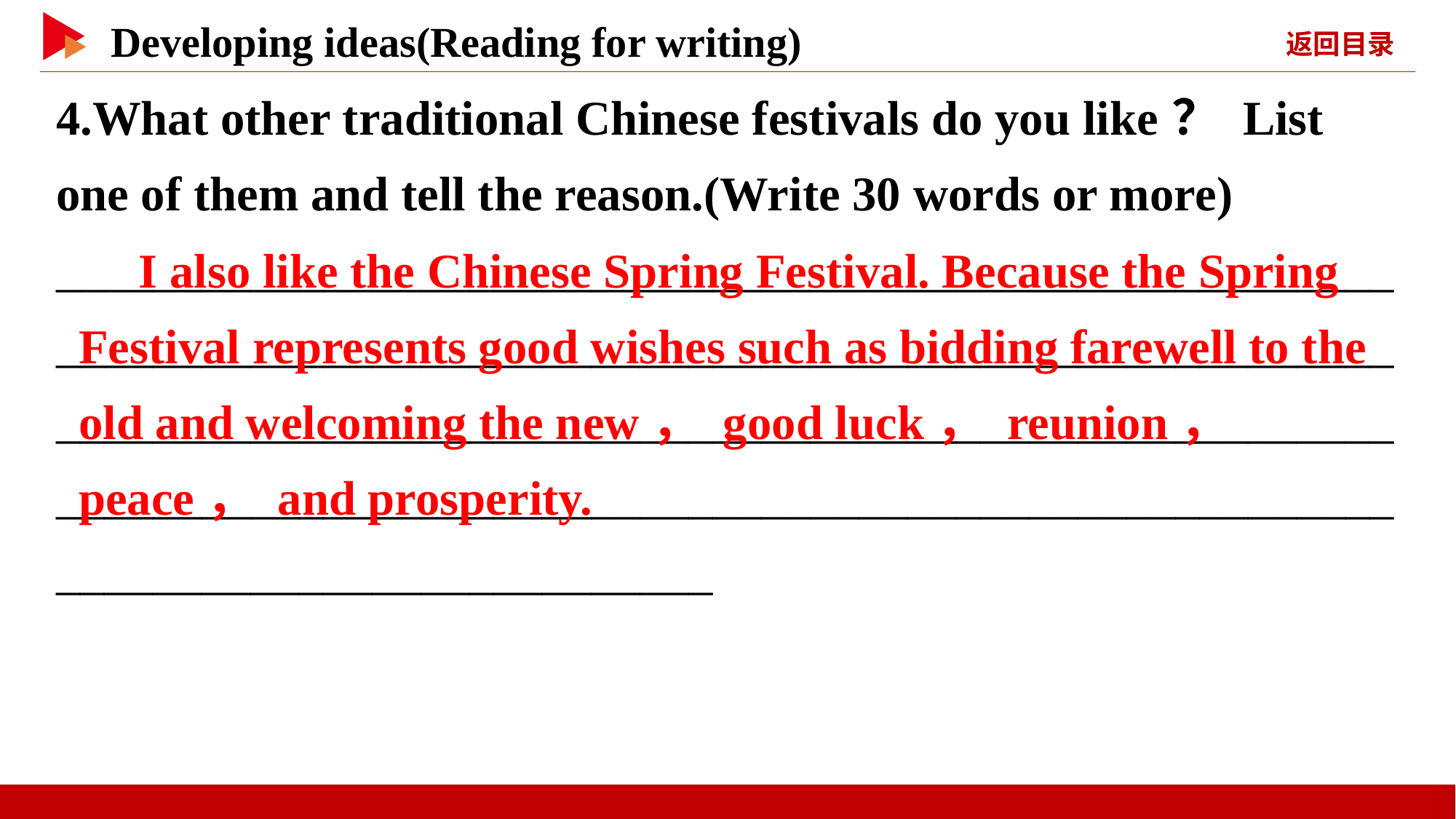

4.What other traditional Chinese festivals do you like？ List one of them and tell the reason.(Write 30 words or more)
_______________________________________________________________________________________________________________________________________________________________________________________________________________________________________________________
　I also like the Chinese Spring Festival. Because the Spring Festival represents good wishes such as bidding farewell to the old and welcoming the new， good luck， reunion， peace， and prosperity.